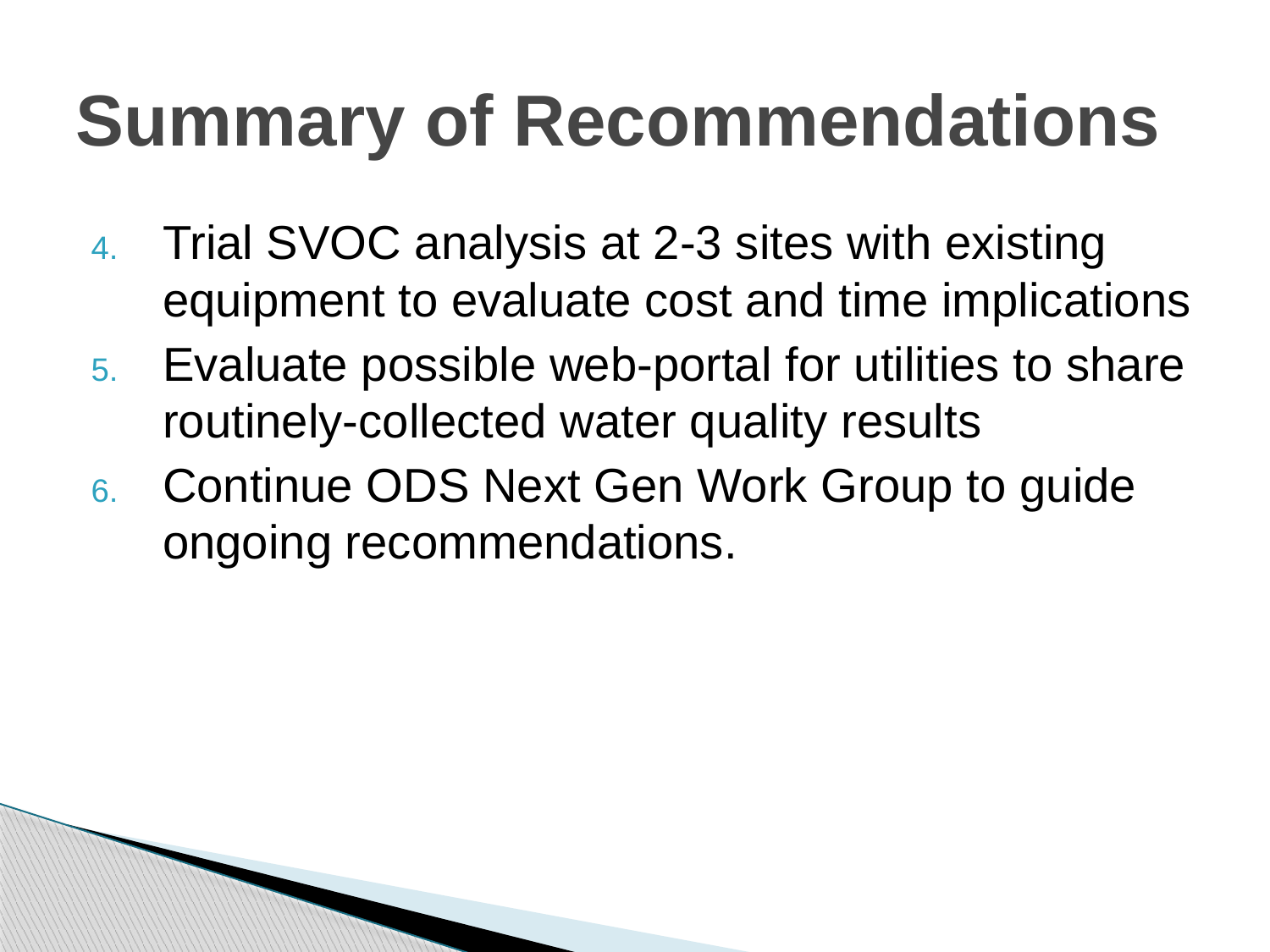

# Summary of Recommendations
Trial SVOC analysis at 2-3 sites with existing equipment to evaluate cost and time implications
Evaluate possible web-portal for utilities to share routinely-collected water quality results
Continue ODS Next Gen Work Group to guide ongoing recommendations.